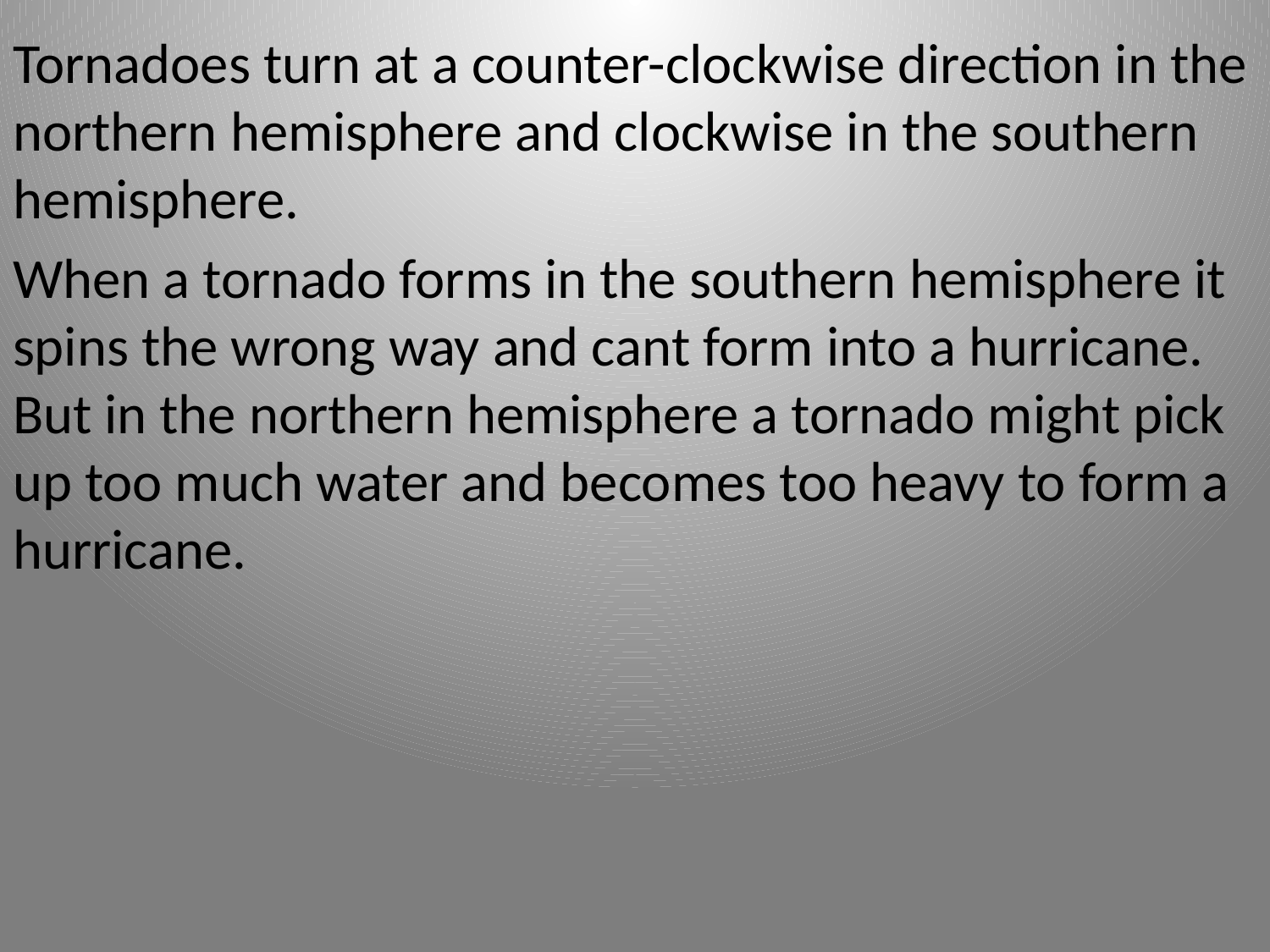

Tornadoes turn at a counter-clockwise direction in the northern hemisphere and clockwise in the southern hemisphere.
When a tornado forms in the southern hemisphere it spins the wrong way and cant form into a hurricane. But in the northern hemisphere a tornado might pick up too much water and becomes too heavy to form a hurricane.